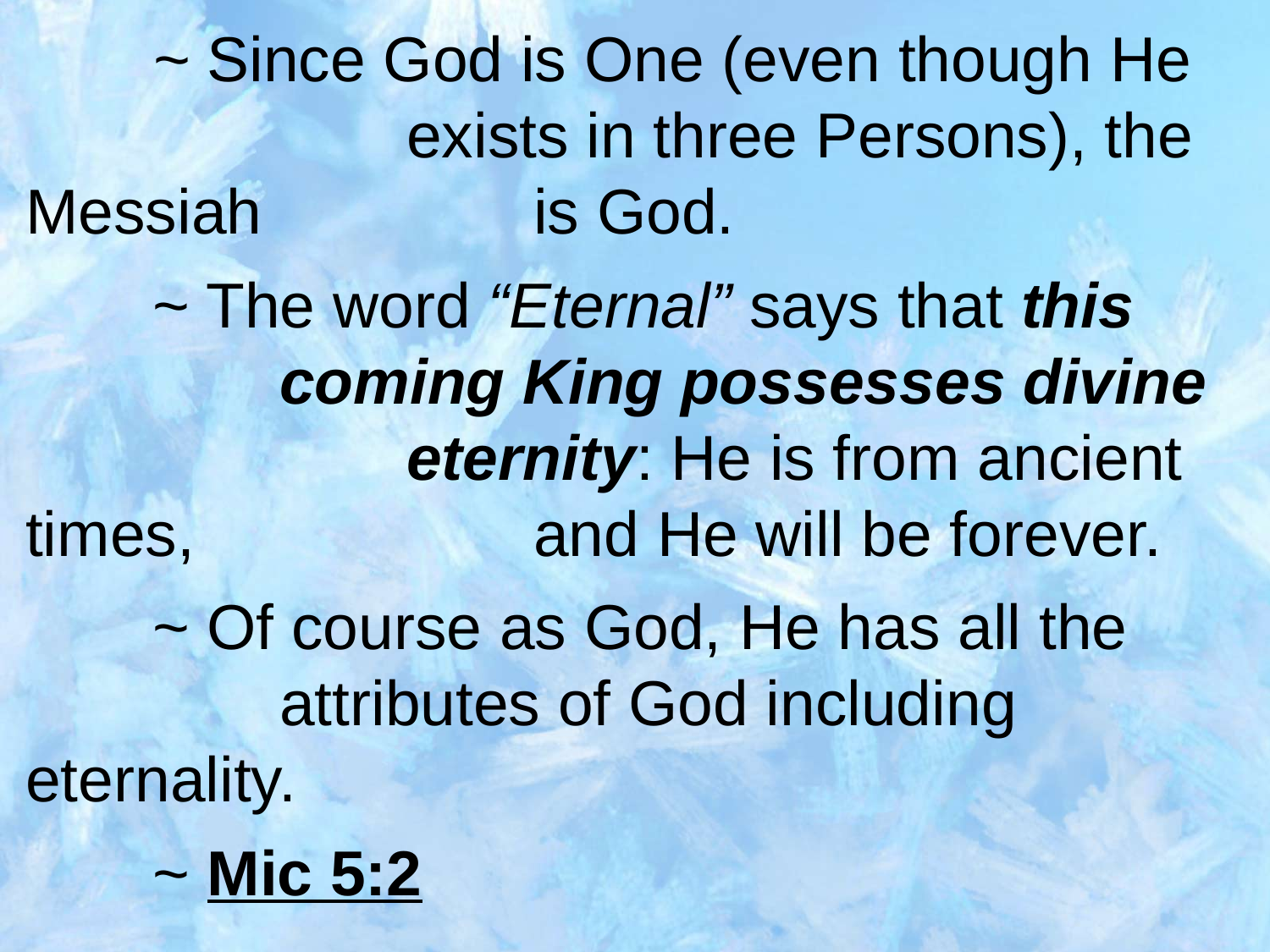

~ Since God is One (even though He 			exists in three Persons), the Messiah 		is God.
	~ The word “Eternal” says that this 			coming King possesses divine 			eternity: He is from ancient times, 			and He will be forever.
	~ Of course as God, He has all the 			attributes of God including eternality.
	~ Mic 5:2